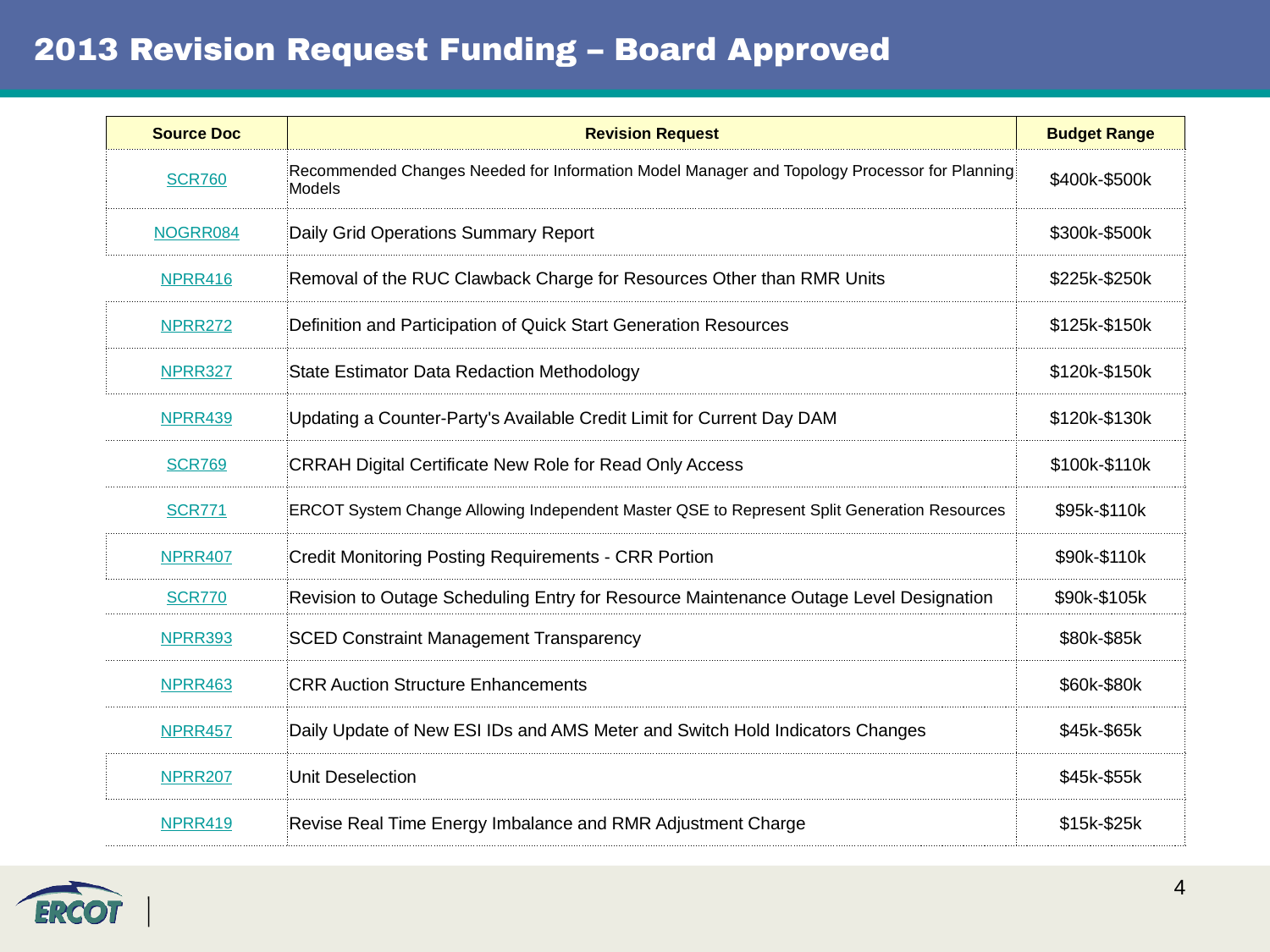

# 2013 Revision Request Funding – Board Approved
| Source Doc | Revision Request | Budget Range |
| --- | --- | --- |
| SCR760 | Recommended Changes Needed for Information Model Manager and Topology Processor for Planning Models | $400k-$500k |
| NOGRR084 | Daily Grid Operations Summary Report | $300k-$500k |
| NPRR416 | Removal of the RUC Clawback Charge for Resources Other than RMR Units | $225k-$250k |
| NPRR272 | Definition and Participation of Quick Start Generation Resources | $125k-$150k |
| NPRR327 | State Estimator Data Redaction Methodology | $120k-$150k |
| NPRR439 | Updating a Counter-Party's Available Credit Limit for Current Day DAM | $120k-$130k |
| SCR769 | CRRAH Digital Certificate New Role for Read Only Access | $100k-$110k |
| SCR771 | ERCOT System Change Allowing Independent Master QSE to Represent Split Generation Resources | $95k-$110k |
| NPRR407 | Credit Monitoring Posting Requirements - CRR Portion | $90k-$110k |
| SCR770 | Revision to Outage Scheduling Entry for Resource Maintenance Outage Level Designation | $90k-$105k |
| NPRR393 | SCED Constraint Management Transparency | $80k-$85k |
| NPRR463 | CRR Auction Structure Enhancements | $60k-$80k |
| NPRR457 | Daily Update of New ESI IDs and AMS Meter and Switch Hold Indicators Changes | $45k-$65k |
| NPRR207 | Unit Deselection | $45k-$55k |
| NPRR419 | Revise Real Time Energy Imbalance and RMR Adjustment Charge | $15k-$25k |